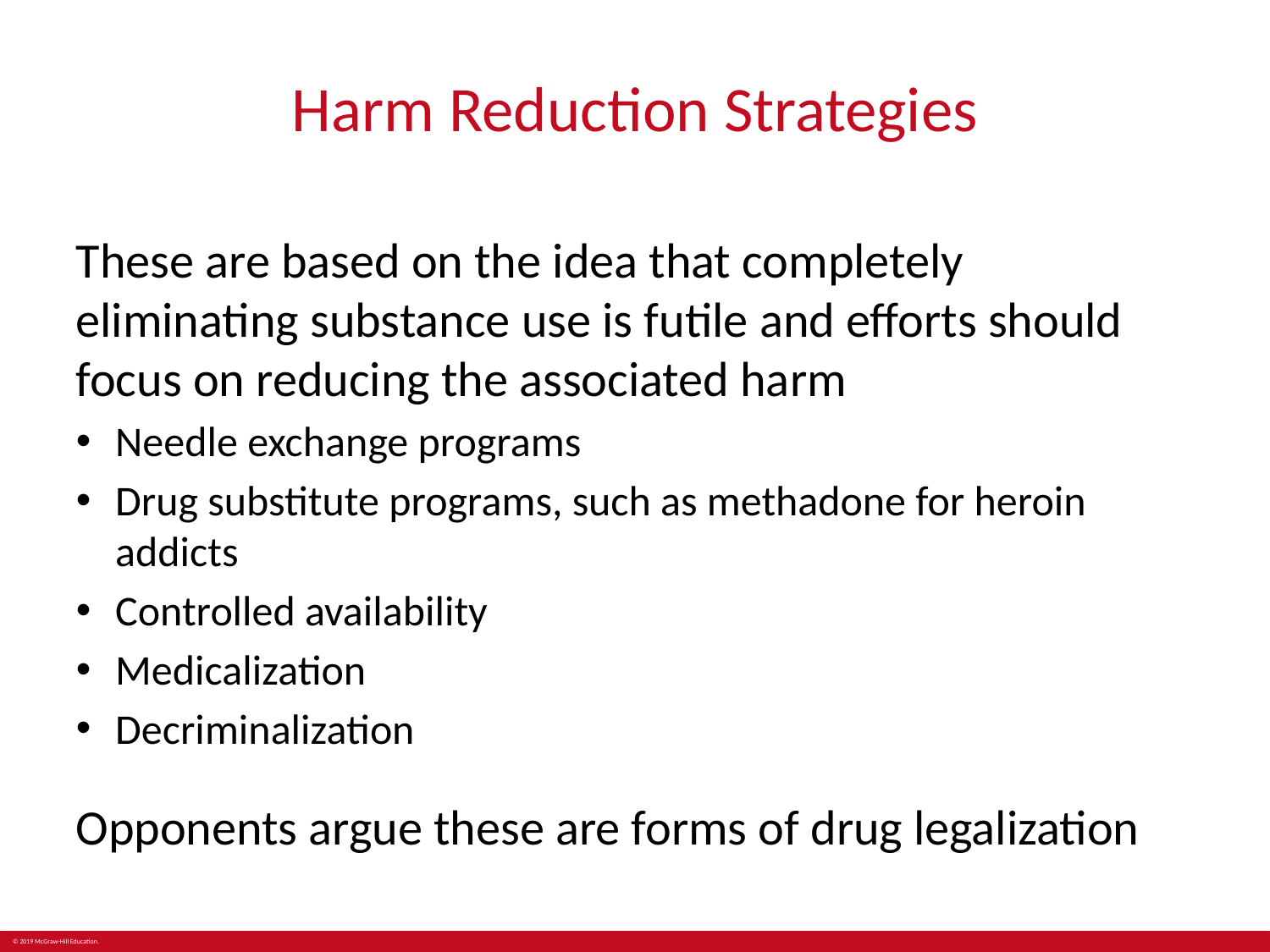

# Harm Reduction Strategies
These are based on the idea that completely eliminating substance use is futile and efforts should focus on reducing the associated harm
Needle exchange programs
Drug substitute programs, such as methadone for heroin addicts
Controlled availability
Medicalization
Decriminalization
Opponents argue these are forms of drug legalization